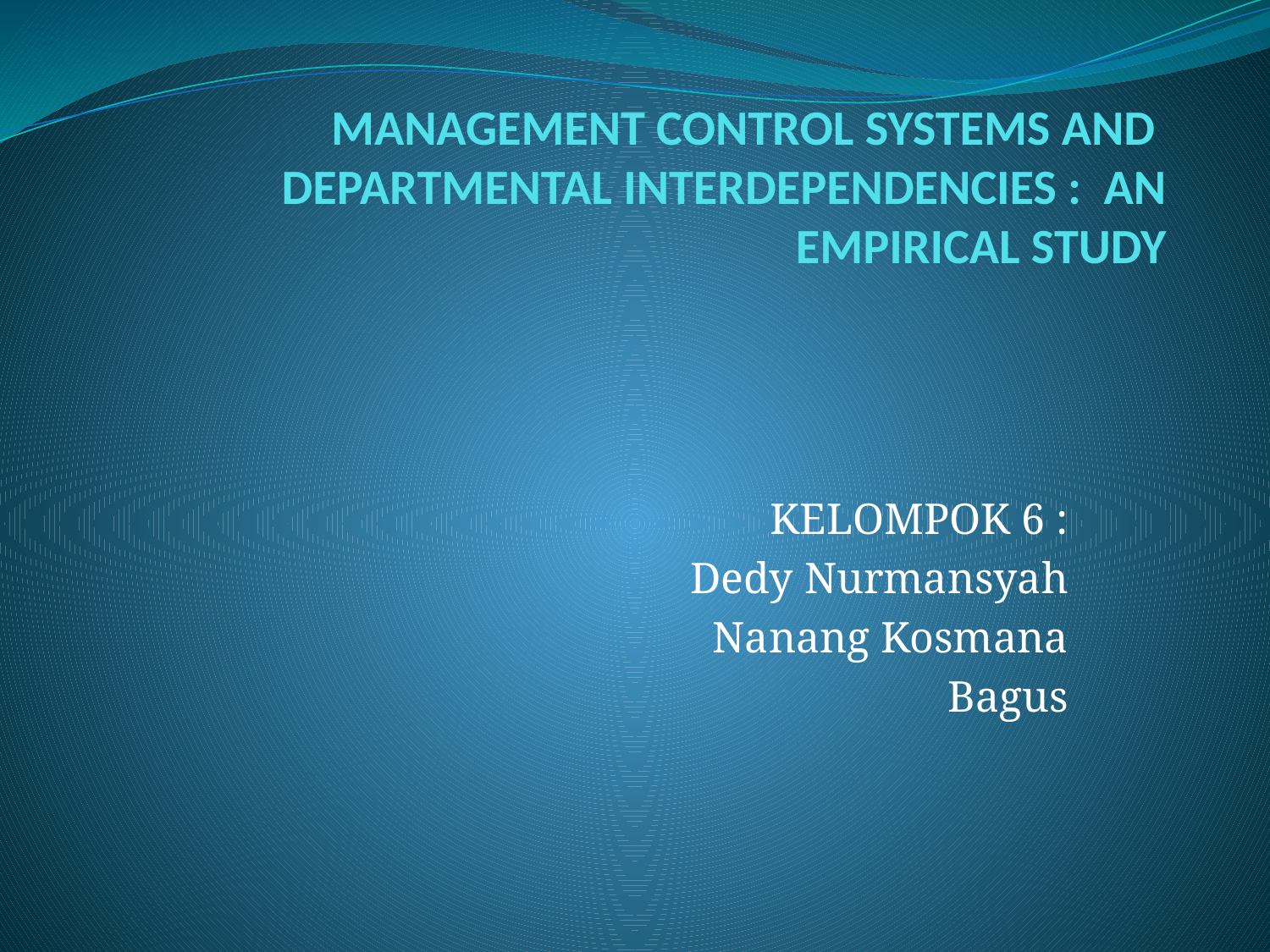

# MANAGEMENT CONTROL SYSTEMS AND  DEPARTMENTAL INTERDEPENDENCIES :  AN EMPIRICAL STUDY
KELOMPOK 6 :
Dedy Nurmansyah
Nanang Kosmana
Bagus